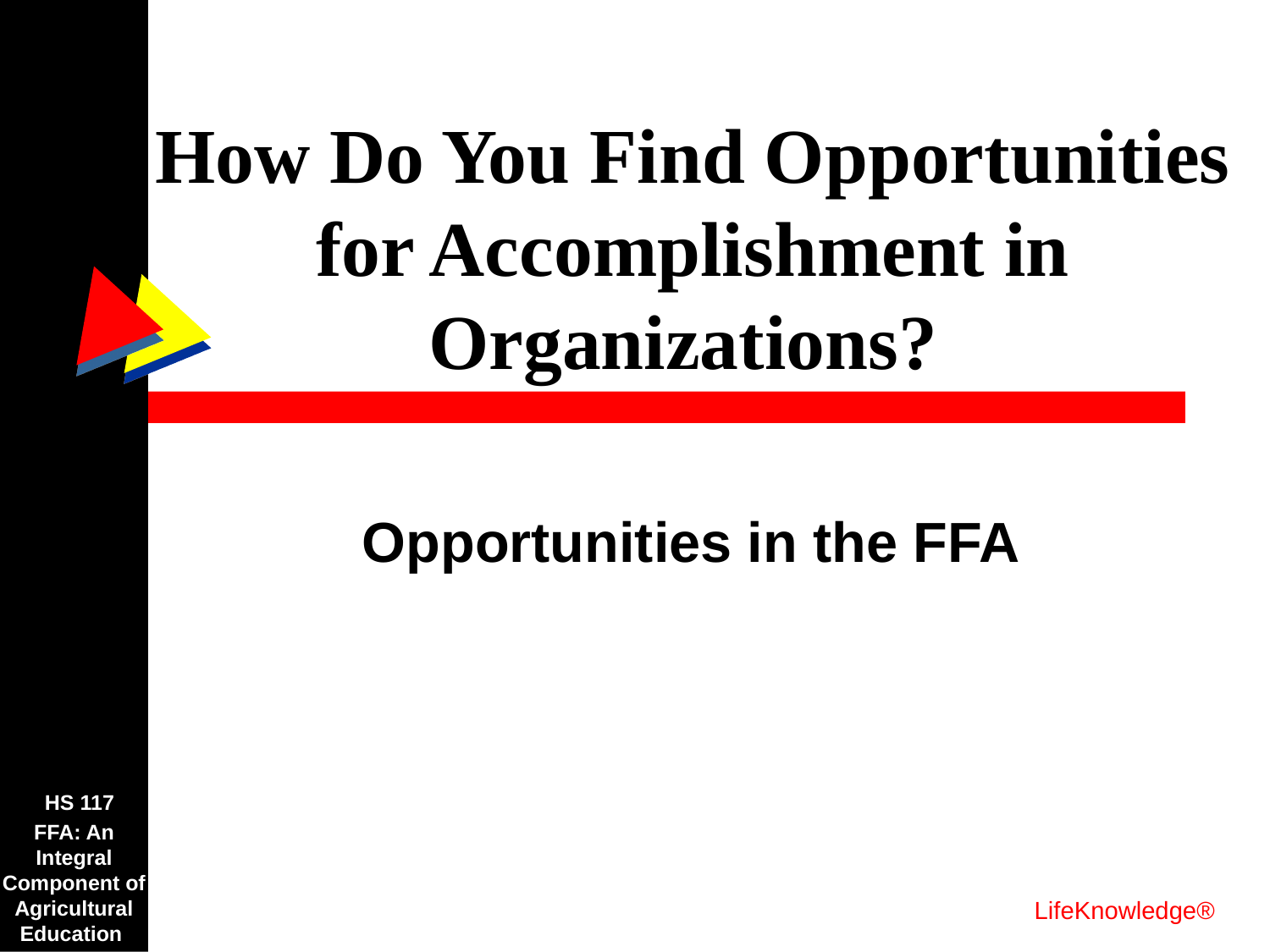

# How Do You Find Opportunities for Accomplishment in Organizations?
Opportunities in the FFA
HS 117
FFA: An Integral Component of Agricultural Education
LifeKnowledge®